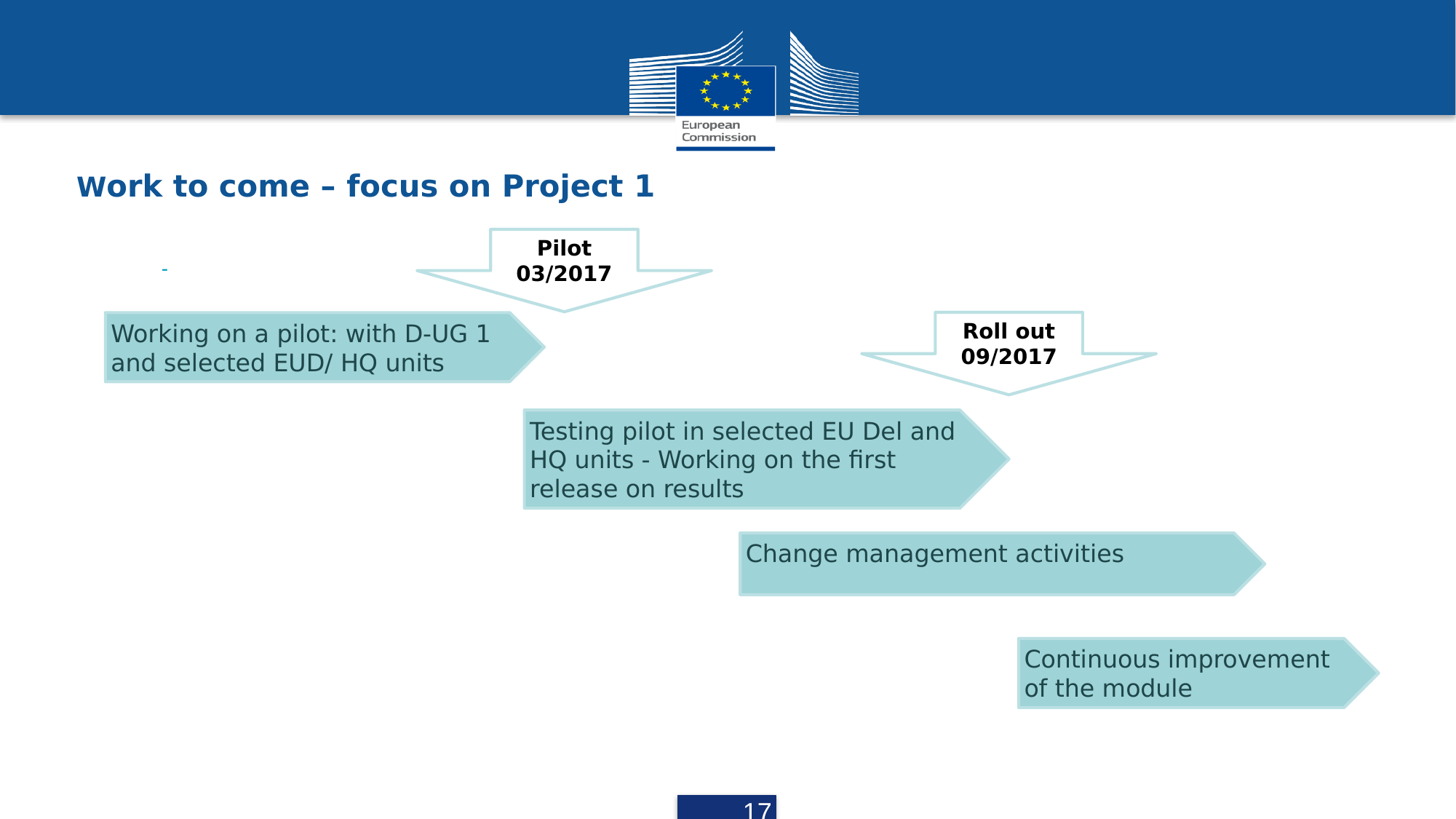

# Work to come – focus on Project 1

Pilot
03/2017
Working on a pilot: with D-UG 1 and selected EUD/ HQ units
Roll out
09/2017
Testing pilot in selected EU Del and HQ units - Working on the first release on results
Change management activities

Continuous improvement of the module
17